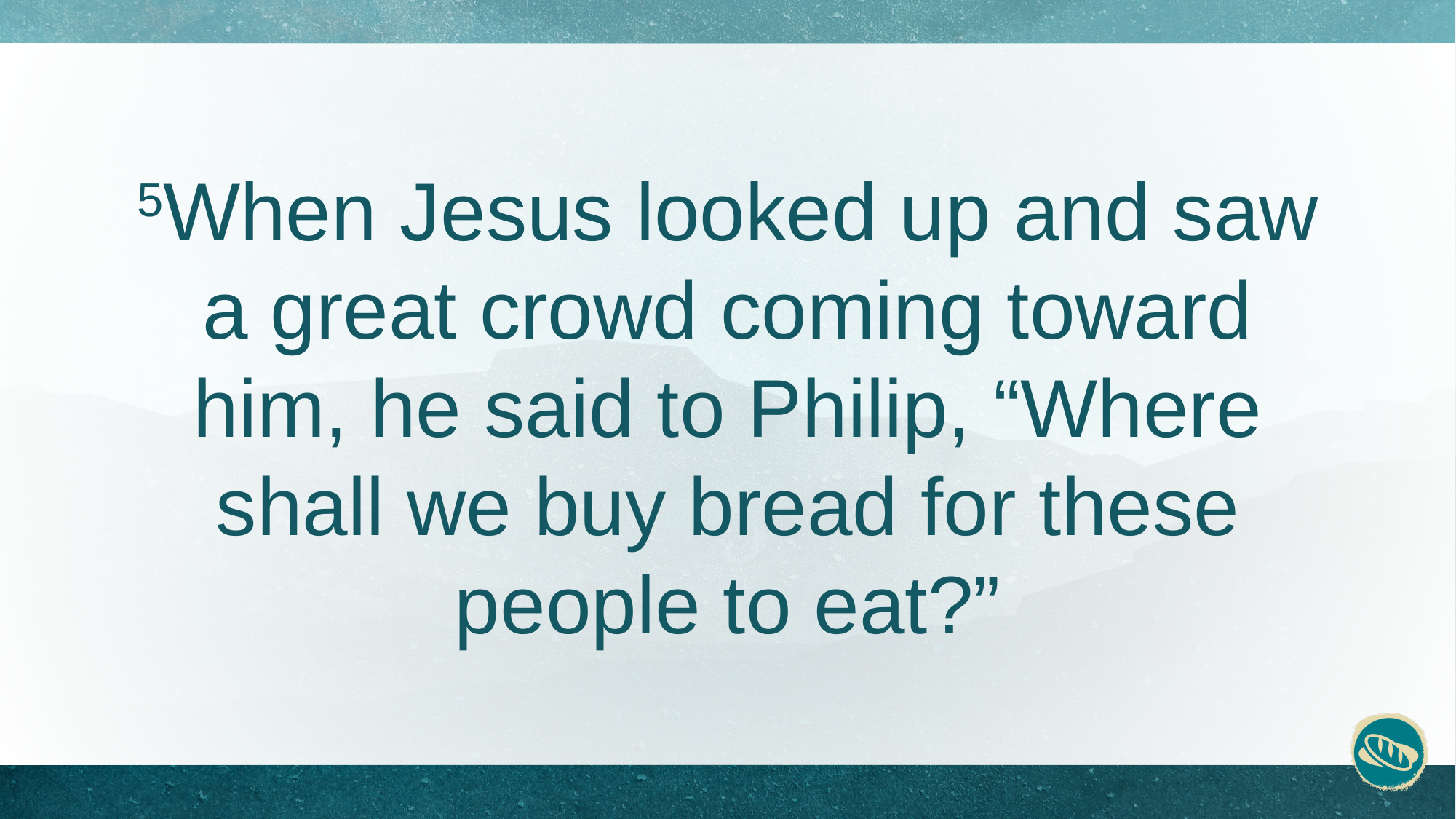

# 5When Jesus looked up and saw a great crowd coming toward him, he said to Philip, “Where shall we buy bread for these people to eat?”